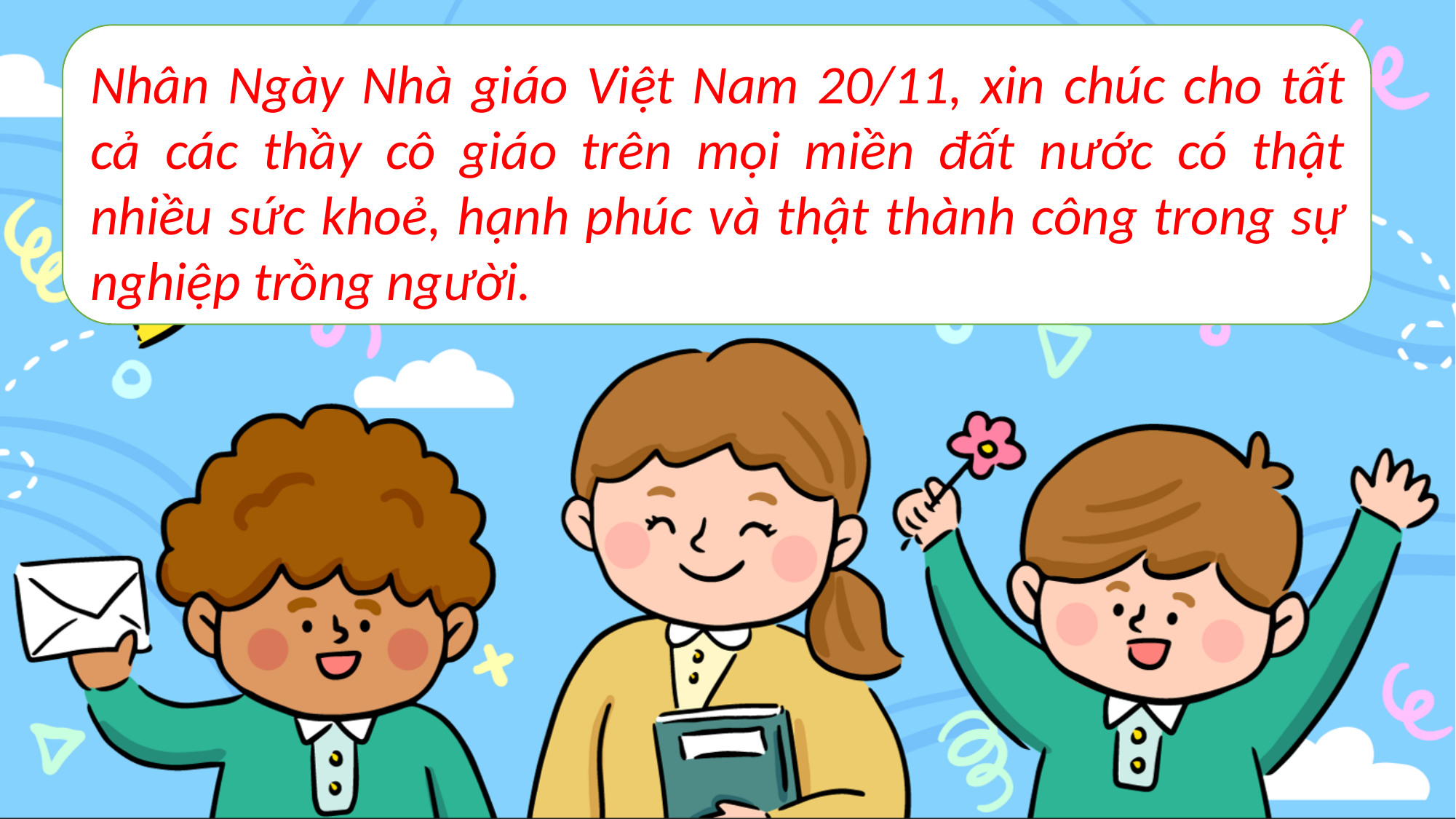

Nhân Ngày Nhà giáo Việt Nam 20/11, xin chúc cho tất cả các thầy cô giáo trên mọi miền đất nước có thật nhiều sức khoẻ, hạnh phúc và thật thành công trong sự nghiệp trồng người.